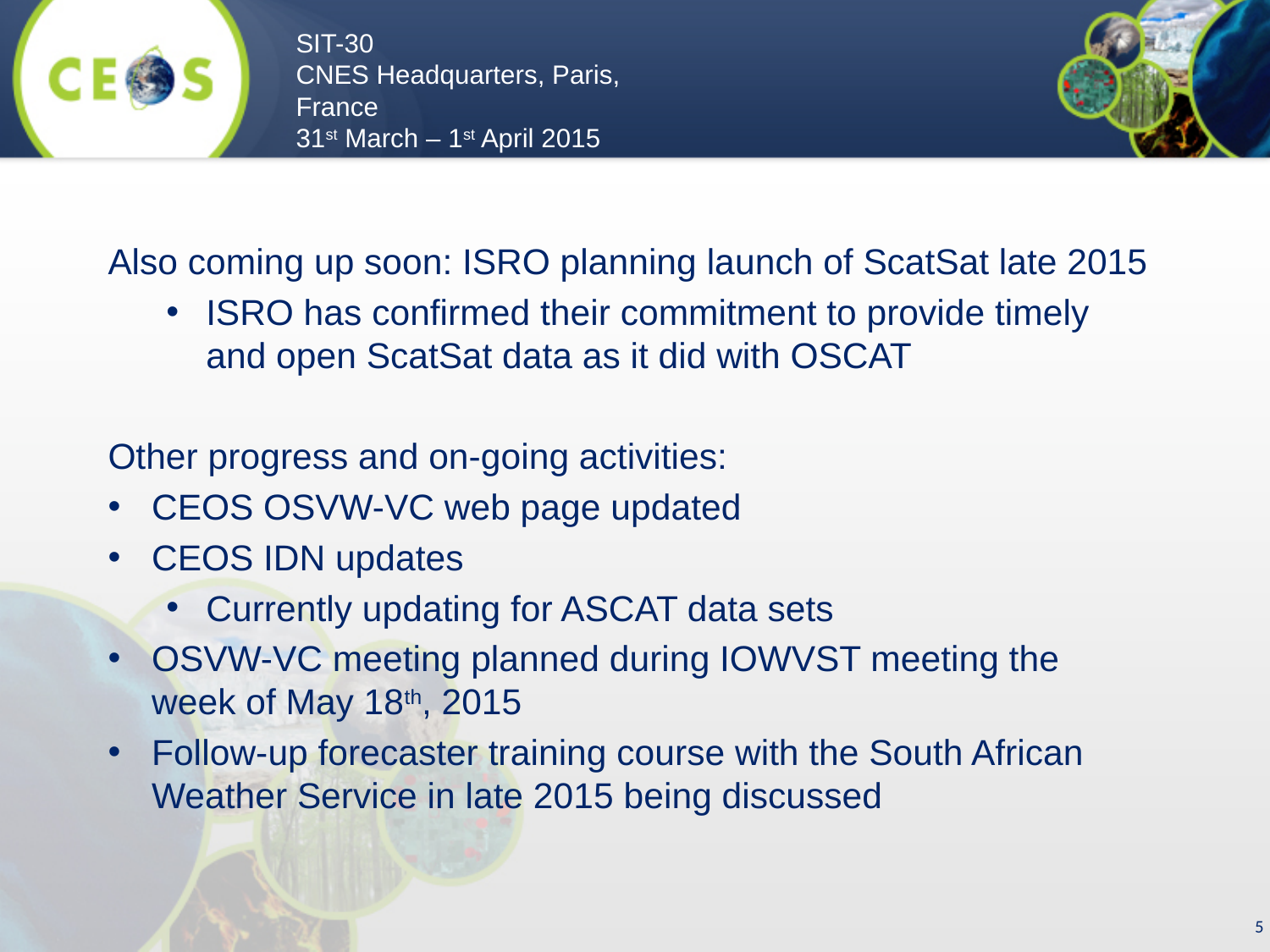

Also coming up soon: ISRO planning launch of ScatSat late 2015
ISRO has confirmed their commitment to provide timely and open ScatSat data as it did with OSCAT

Other progress and on-going activities:
CEOS OSVW-VC web page updated
CEOS IDN updates
Currently updating for ASCAT data sets
OSVW-VC meeting planned during IOWVST meeting the week of May 18th, 2015
Follow-up forecaster training course with the South African Weather Service in late 2015 being discussed

5